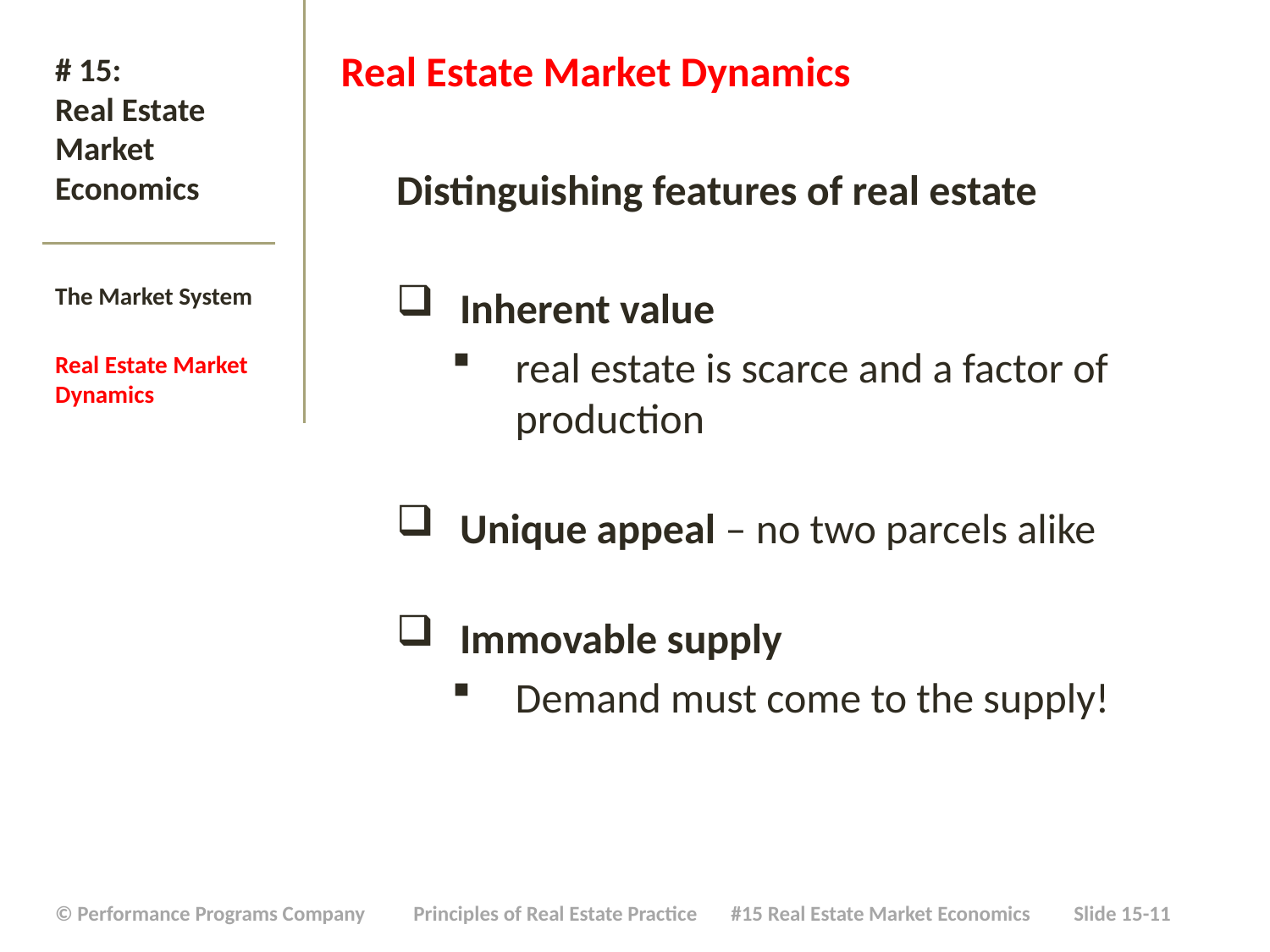

Real Estate Market Dynamics

Distinguishing features of real estate

Inherent value
real estate is scarce and a factor of production
Unique appeal – no two parcels alike
Immovable supply
Demand must come to the supply!
# # 15: Real Estate Market Economics

The Market System

Real Estate Market Dynamics

| © Performance Programs Company Principles of Real Estate Practice #15 Real Estate Market Economics Slide 15-11 |
| --- |